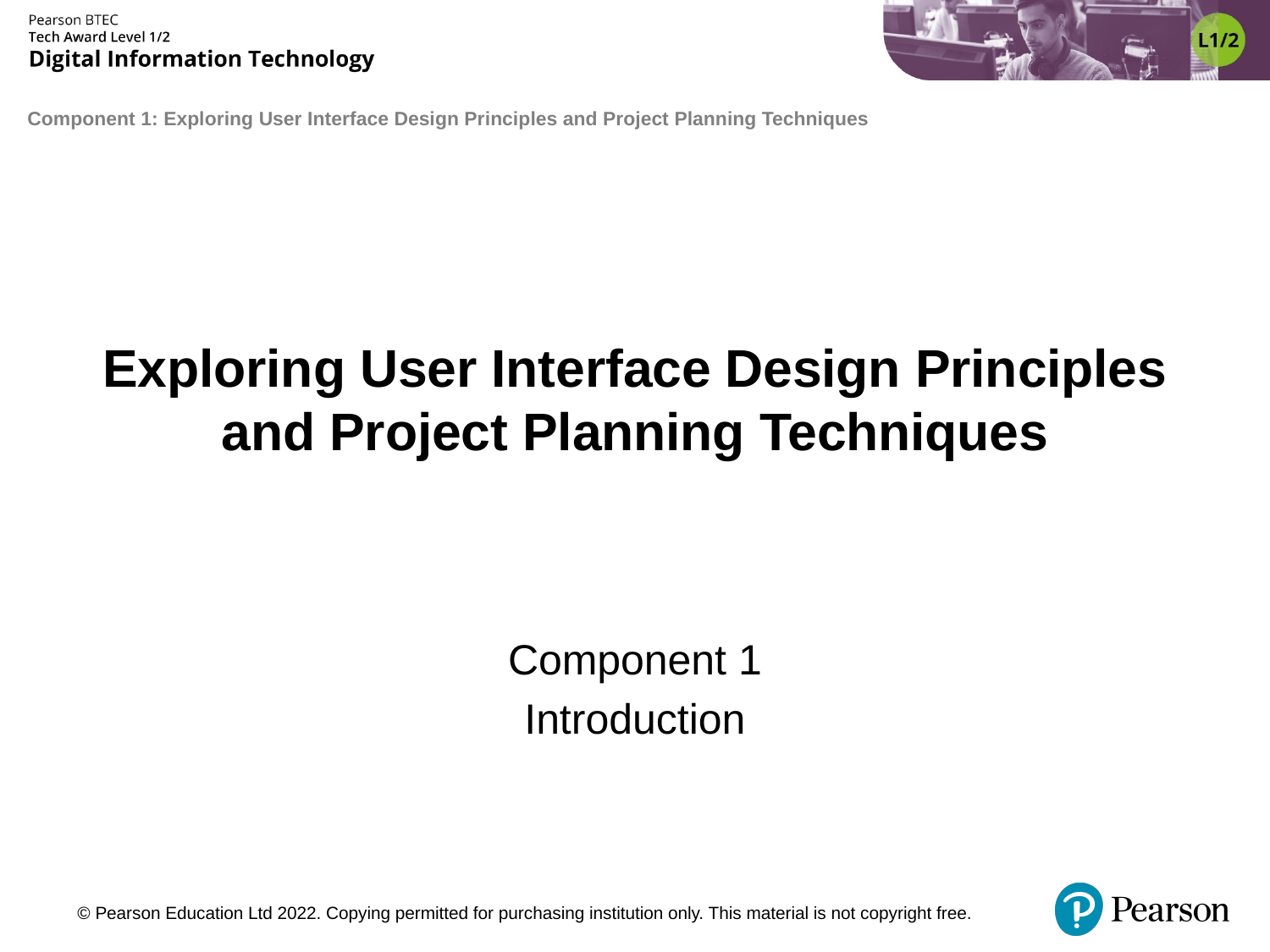

# Exploring User Interface Design Principles and Project Planning Techniques
Component 1
Introduction